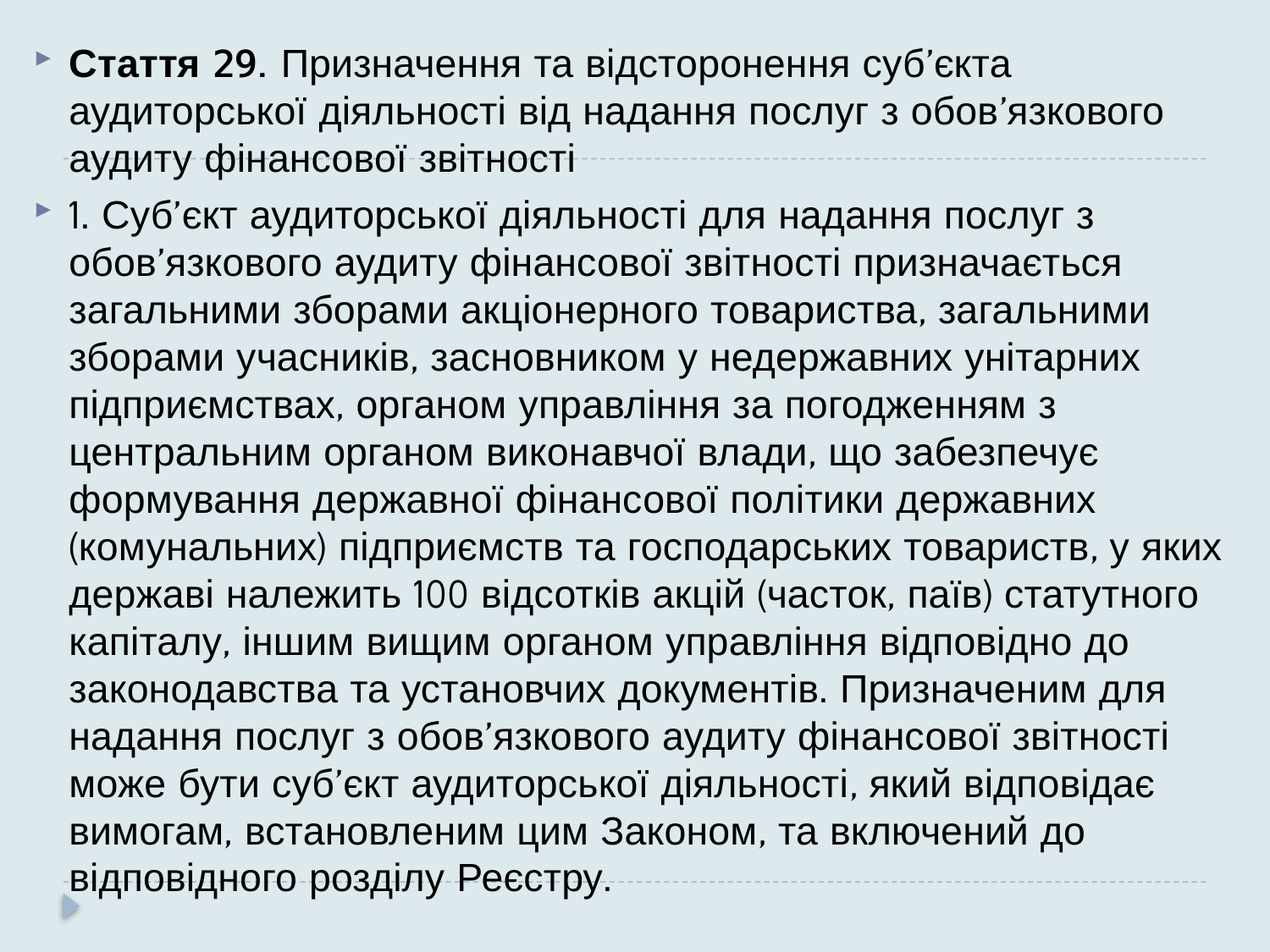

Стаття 29. Призначення та відсторонення суб’єкта аудиторської діяльності від надання послуг з обов’язкового аудиту фінансової звітності
1. Суб’єкт аудиторської діяльності для надання послуг з обов’язкового аудиту фінансової звітності призначається загальними зборами акціонерного товариства, загальними зборами учасників, засновником у недержавних унітарних підприємствах, органом управління за погодженням з центральним органом виконавчої влади, що забезпечує формування державної фінансової політики державних (комунальних) підприємств та господарських товариств, у яких державі належить 100 відсотків акцій (часток, паїв) статутного капіталу, іншим вищим органом управління відповідно до законодавства та установчих документів. Призначеним для надання послуг з обов’язкового аудиту фінансової звітності може бути суб’єкт аудиторської діяльності, який відповідає вимогам, встановленим цим Законом, та включений до відповідного розділу Реєстру.